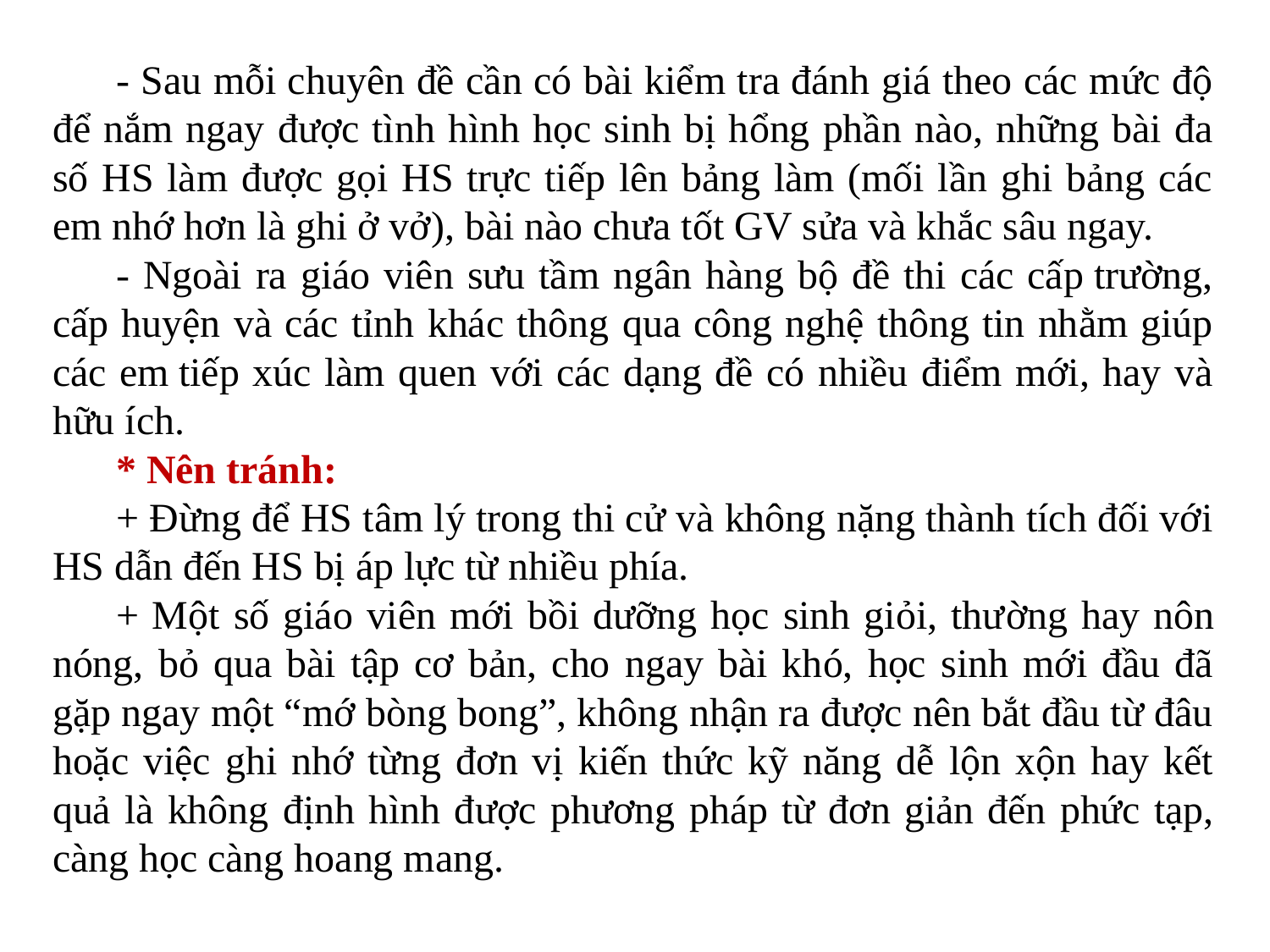

- Sau mỗi chuyên đề cần có bài kiểm tra đánh giá theo các mức độ để nắm ngay được tình hình học sinh bị hổng phần nào, những bài đa số HS làm được gọi HS trực tiếp lên bảng làm (mối lần ghi bảng các em nhớ hơn là ghi ở vở), bài nào chưa tốt GV sửa và khắc sâu ngay.
- Ngoài ra giáo viên sưu tầm ngân hàng bộ đề thi các cấp trường, cấp huyện và các tỉnh khác thông qua công nghệ thông tin nhằm giúp các em tiếp xúc làm quen với các dạng đề có nhiều điểm mới, hay và hữu ích.
* Nên tránh:
+ Đừng để HS tâm lý trong thi cử và không nặng thành tích đối với HS dẫn đến HS bị áp lực từ nhiều phía.
+ Một số giáo viên mới bồi dưỡng học sinh giỏi, thư­ờng hay nôn nóng, bỏ qua bài tập cơ bản, cho ngay bài khó, học sinh mới đầu đã gặp ngay một “mớ bòng bong”, không nhận ra được nên bắt đầu từ đâu hoặc việc ghi nhớ từng đơn vị kiến thức kỹ năng dễ lộn xộn hay kết quả là không định hình đ­ược phư­ơng pháp từ đơn giản đến phức tạp, càng học càng hoang mang.